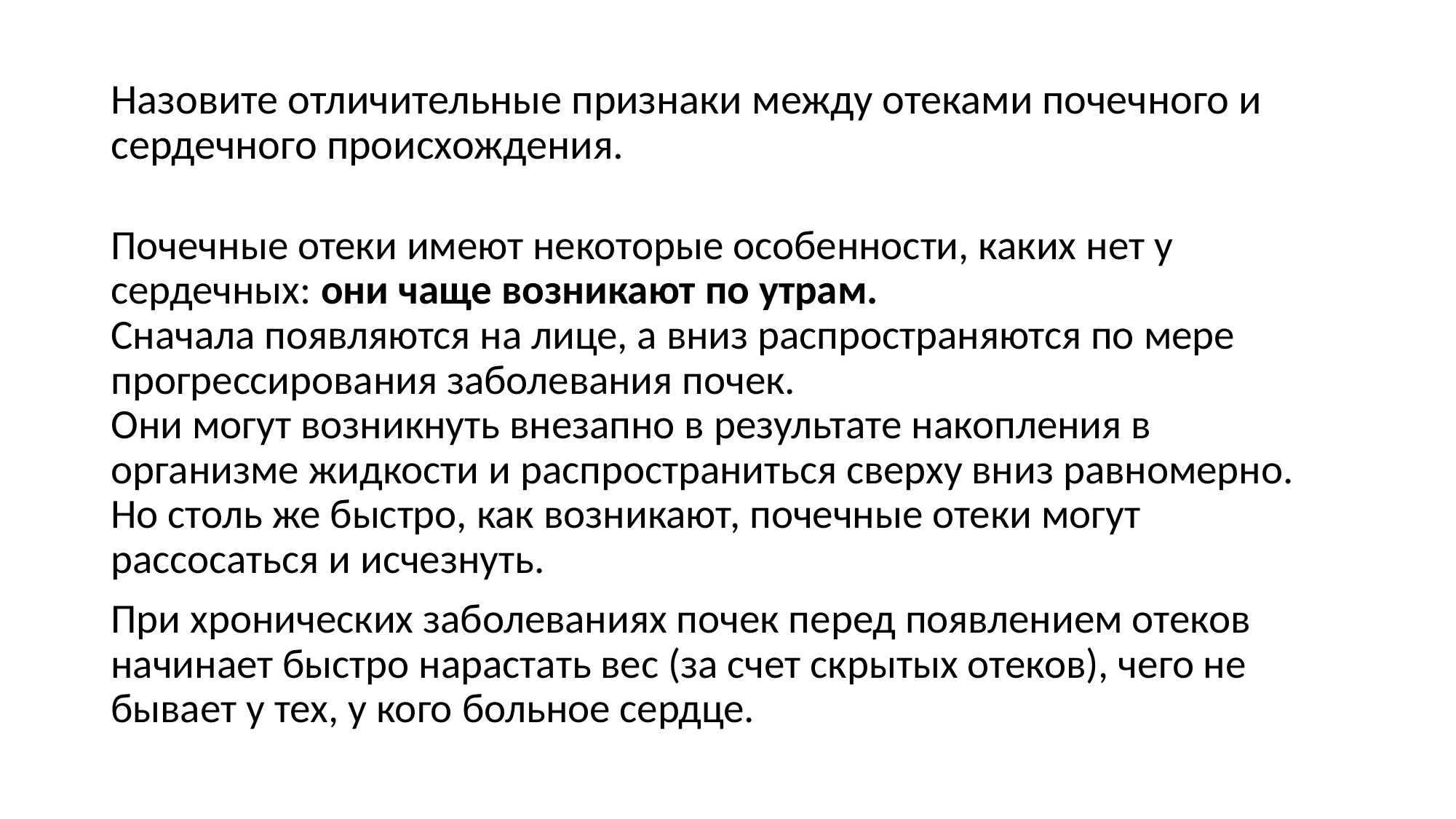

# Назовите отличительные признаки между отеками почечного и сердечного происхождения.
Почечные отеки имеют некоторые особенности, каких нет у сердечных: они чаще возникают по утрам.
Сначала появляются на лице, а вниз распространяются по мере прогрессирования заболевания почек.
Они могут возникнуть внезапно в результате накопления в организме жидкости и распространиться сверху вниз равномерно. Но столь же быстро, как возникают, почечные отеки могут рассосаться и исчезнуть.
При хронических заболеваниях почек перед появлением отеков начинает быстро нарастать вес (за счет скрытых отеков), чего не бывает у тех, у кого больное сердце.